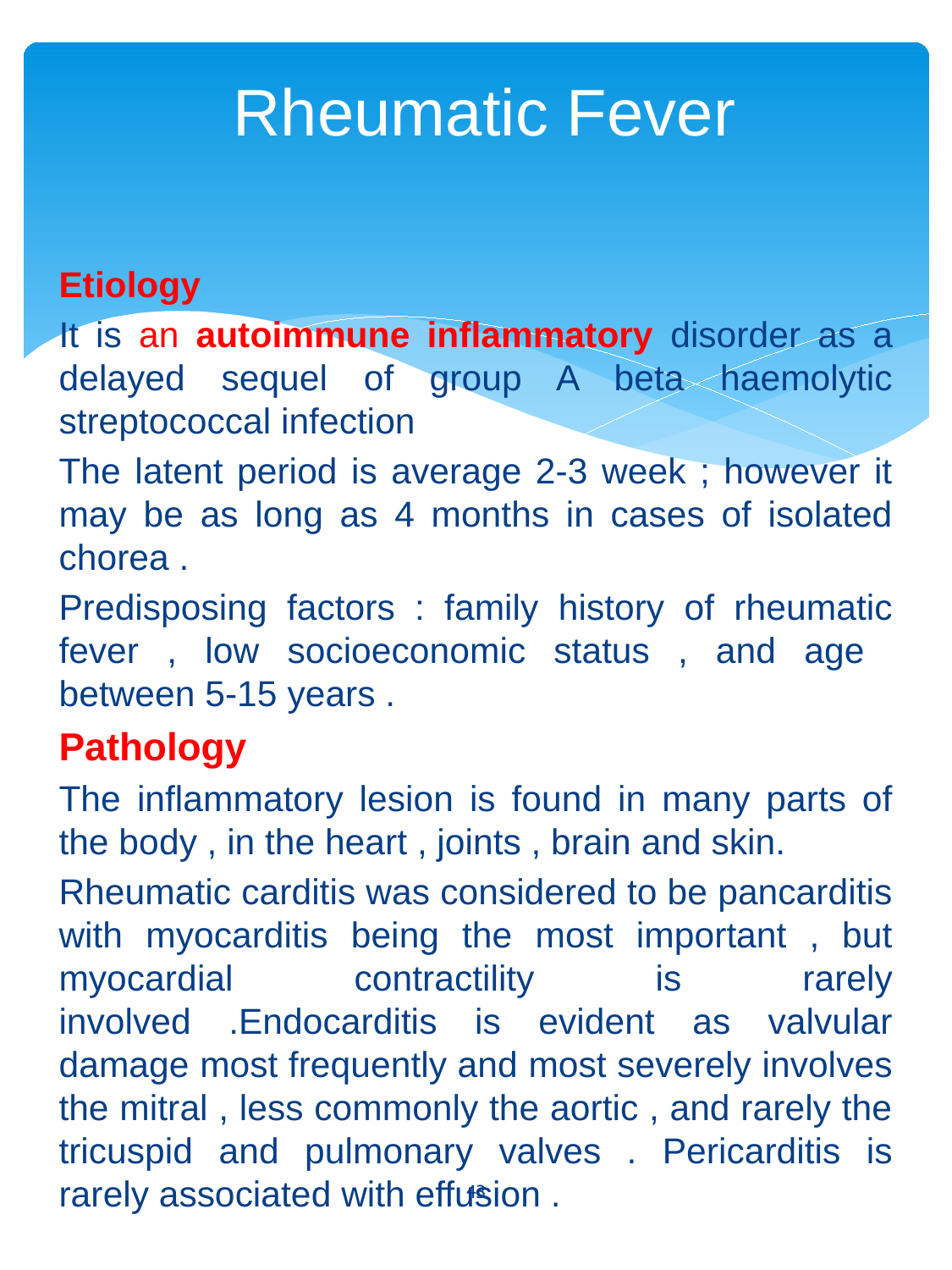

# Rheumatic Fever
Etiology
It is an autoimmune inflammatory disorder as a delayed sequel of group A beta haemolytic streptococcal infection
The latent period is average 2-3 week ; however it may be as long as 4 months in cases of isolated chorea .
Predisposing factors : family history of rheumatic fever , low socioeconomic status , and age  between 5-15 years .
Pathology
The inflammatory lesion is found in many parts of the body , in the heart , joints , brain and skin.
Rheumatic carditis was considered to be pancarditis with myocarditis being the most important , but myocardial contractility is rarely involved .Endocarditis is evident as valvular damage most frequently and most severely involves the mitral , less commonly the aortic , and rarely the tricuspid and pulmonary valves . Pericarditis is rarely associated with effusion .

43